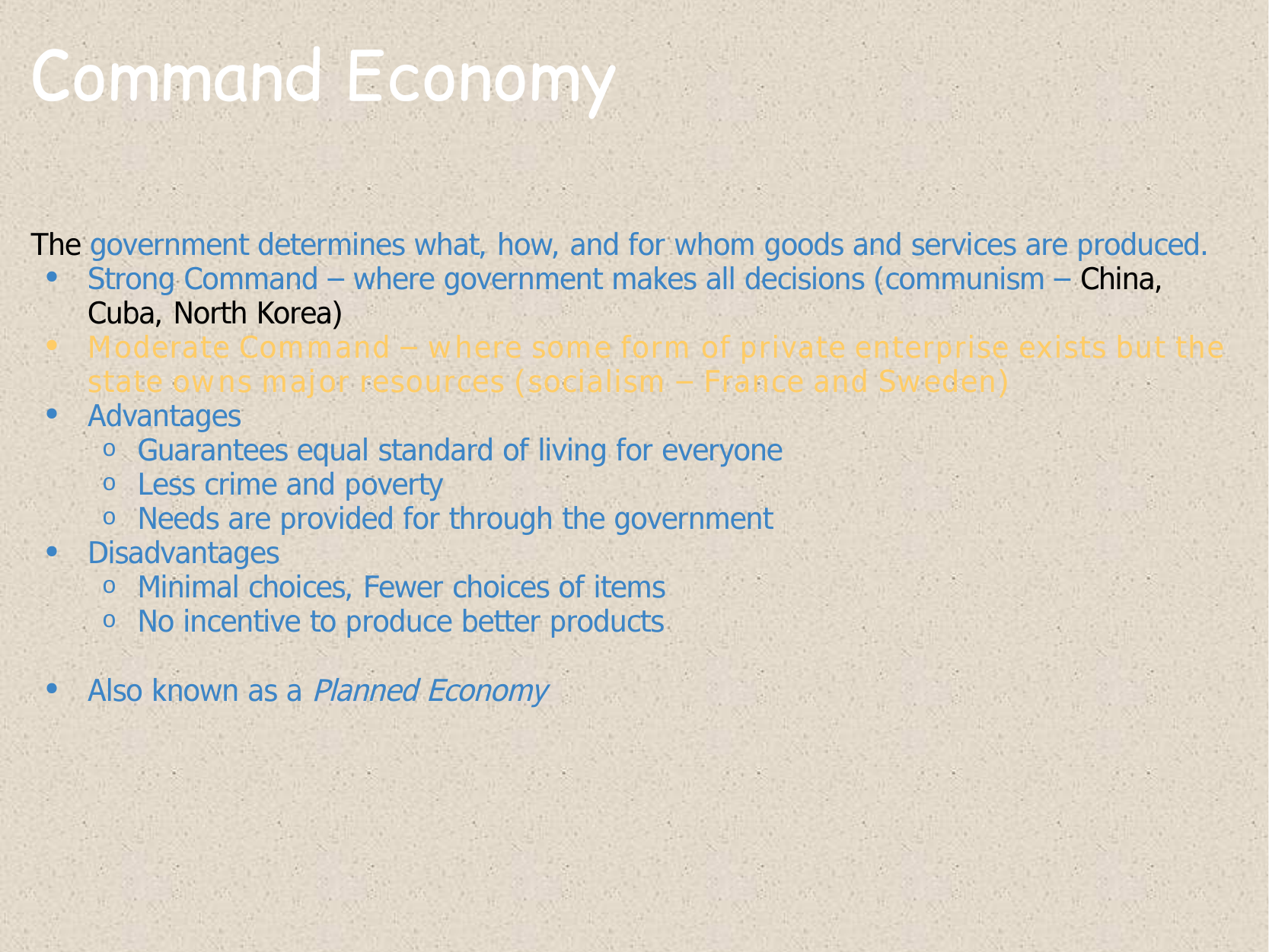

# Command Economy
The government determines what, how, and for whom goods and services are produced.
Strong Command – where government makes all decisions (communism – China, Cuba, North Korea)
Moderate Command – where some form of private enterprise exists but the state owns major resources (socialism – France and Sweden)
Advantages
Guarantees equal standard of living for everyone
Less crime and poverty
Needs are provided for through the government
Disadvantages
Minimal choices, Fewer choices of items
No incentive to produce better products

Also known as a Planned Economy